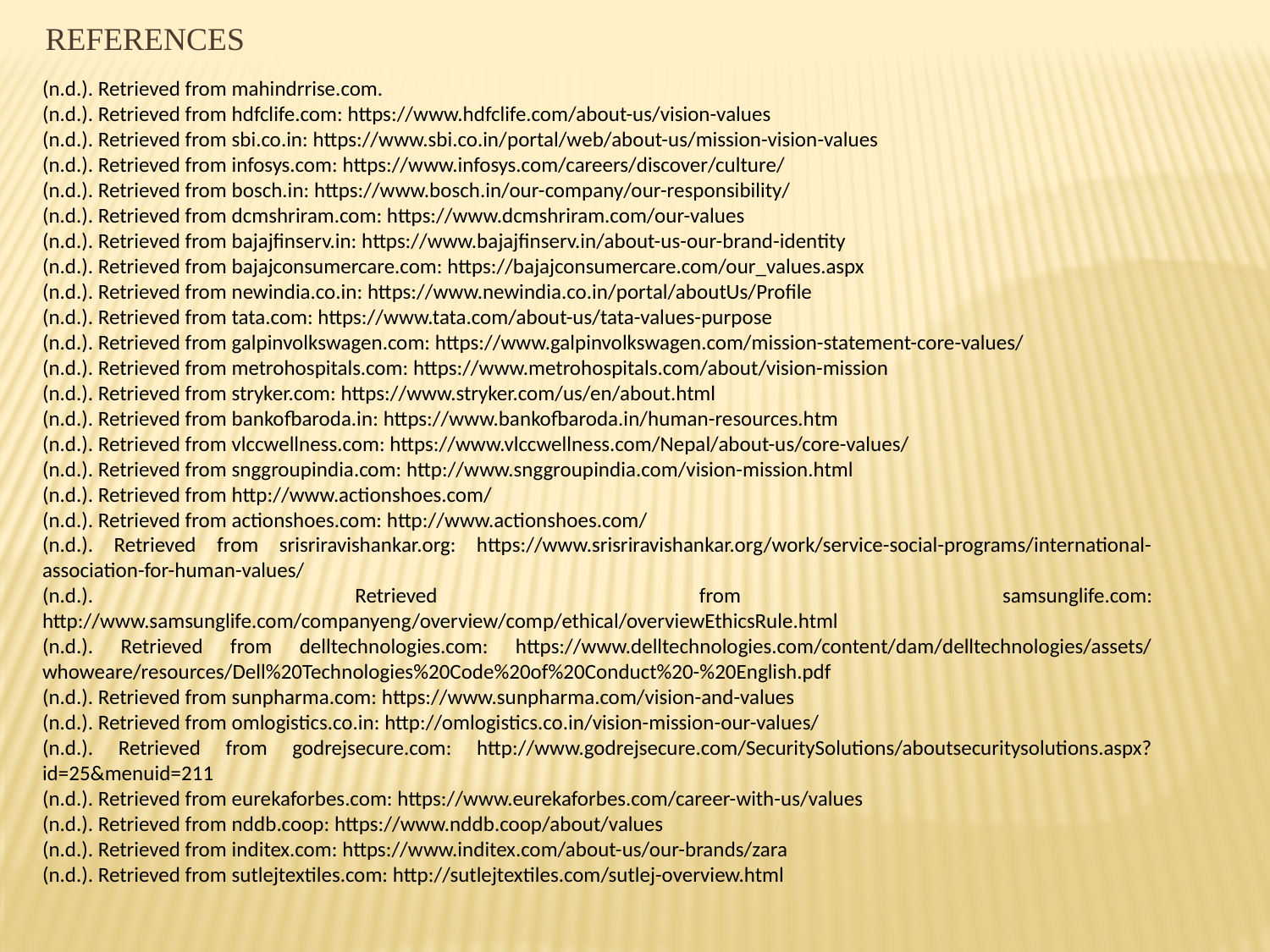

references
(n.d.). Retrieved from mahindrrise.com.
(n.d.). Retrieved from hdfclife.com: https://www.hdfclife.com/about-us/vision-values
(n.d.). Retrieved from sbi.co.in: https://www.sbi.co.in/portal/web/about-us/mission-vision-values
(n.d.). Retrieved from infosys.com: https://www.infosys.com/careers/discover/culture/
(n.d.). Retrieved from bosch.in: https://www.bosch.in/our-company/our-responsibility/
(n.d.). Retrieved from dcmshriram.com: https://www.dcmshriram.com/our-values
(n.d.). Retrieved from bajajfinserv.in: https://www.bajajfinserv.in/about-us-our-brand-identity
(n.d.). Retrieved from bajajconsumercare.com: https://bajajconsumercare.com/our_values.aspx
(n.d.). Retrieved from newindia.co.in: https://www.newindia.co.in/portal/aboutUs/Profile
(n.d.). Retrieved from tata.com: https://www.tata.com/about-us/tata-values-purpose
(n.d.). Retrieved from galpinvolkswagen.com: https://www.galpinvolkswagen.com/mission-statement-core-values/
(n.d.). Retrieved from metrohospitals.com: https://www.metrohospitals.com/about/vision-mission
(n.d.). Retrieved from stryker.com: https://www.stryker.com/us/en/about.html
(n.d.). Retrieved from bankofbaroda.in: https://www.bankofbaroda.in/human-resources.htm
(n.d.). Retrieved from vlccwellness.com: https://www.vlccwellness.com/Nepal/about-us/core-values/
(n.d.). Retrieved from snggroupindia.com: http://www.snggroupindia.com/vision-mission.html
(n.d.). Retrieved from http://www.actionshoes.com/
(n.d.). Retrieved from actionshoes.com: http://www.actionshoes.com/
(n.d.). Retrieved from srisriravishankar.org: https://www.srisriravishankar.org/work/service-social-programs/international-association-for-human-values/
(n.d.). Retrieved from samsunglife.com: http://www.samsunglife.com/companyeng/overview/comp/ethical/overviewEthicsRule.html
(n.d.). Retrieved from delltechnologies.com: https://www.delltechnologies.com/content/dam/delltechnologies/assets/whoweare/resources/Dell%20Technologies%20Code%20of%20Conduct%20-%20English.pdf
(n.d.). Retrieved from sunpharma.com: https://www.sunpharma.com/vision-and-values
(n.d.). Retrieved from omlogistics.co.in: http://omlogistics.co.in/vision-mission-our-values/
(n.d.). Retrieved from godrejsecure.com: http://www.godrejsecure.com/SecuritySolutions/aboutsecuritysolutions.aspx?id=25&menuid=211
(n.d.). Retrieved from eurekaforbes.com: https://www.eurekaforbes.com/career-with-us/values
(n.d.). Retrieved from nddb.coop: https://www.nddb.coop/about/values
(n.d.). Retrieved from inditex.com: https://www.inditex.com/about-us/our-brands/zara
(n.d.). Retrieved from sutlejtextiles.com: http://sutlejtextiles.com/sutlej-overview.html